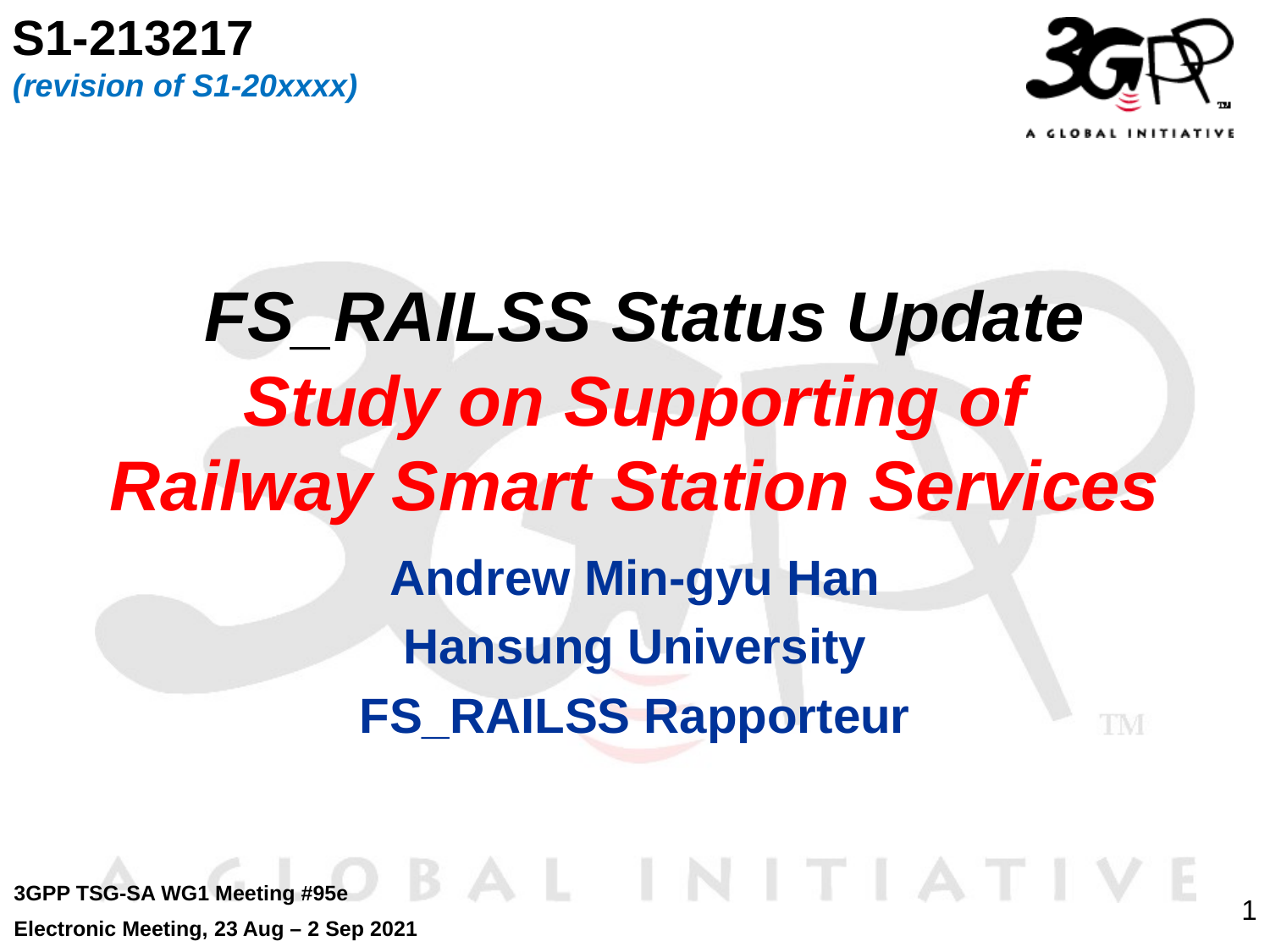

S1-213217
(revision of S1-20xxxx)
# FS_RAILSS Status Update Study on Supporting of Railway Smart Station Services
Andrew Min-gyu Han
Hansung University
FS_RAILSS Rapporteur
3GPP TSG-SA WG1 Meeting #95e
Electronic Meeting, 23 Aug – 2 Sep 2021
1